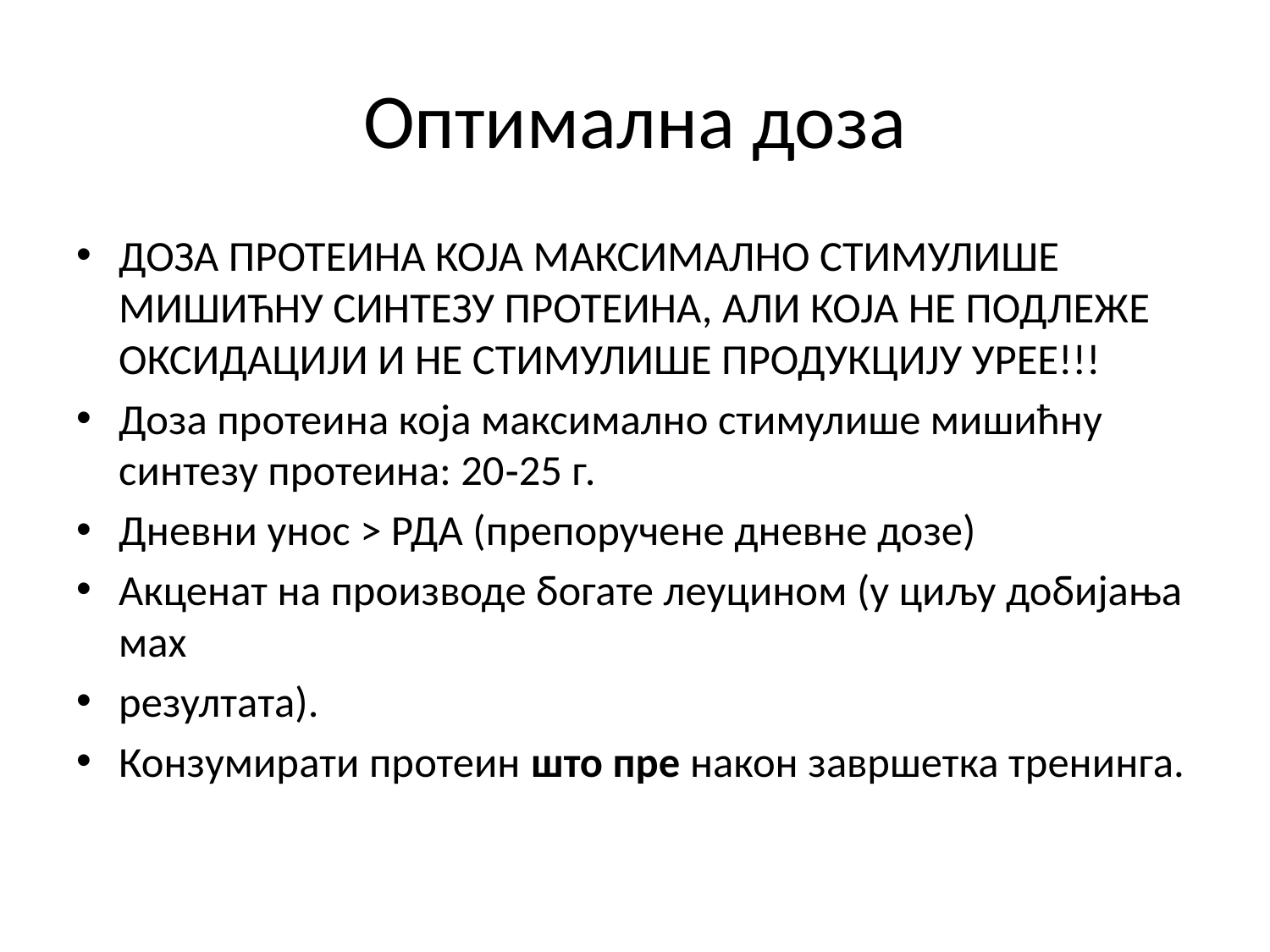

# Оптимална доза
ДОЗА ПРОТЕИНА КОЈА МАКСИМАЛНО СТИМУЛИШЕ МИШИЋНУ СИНТЕЗУ ПРОТЕИНА, АЛИ КОЈА НЕ ПОДЛЕЖЕ ОКСИДАЦИЈИ И НЕ СТИМУЛИШЕ ПРОДУКЦИЈУ УРЕЕ!!!
Доза протеина која максимално стимулише мишићну синтезу протеина: 20‐25 г.
Дневни унос > РДА (препоручене дневне дозе)
Акценат на производе богате леуцином (у циљу добијања маx
резултата).
Конзумирати протеин што пре након завршетка тренинга.